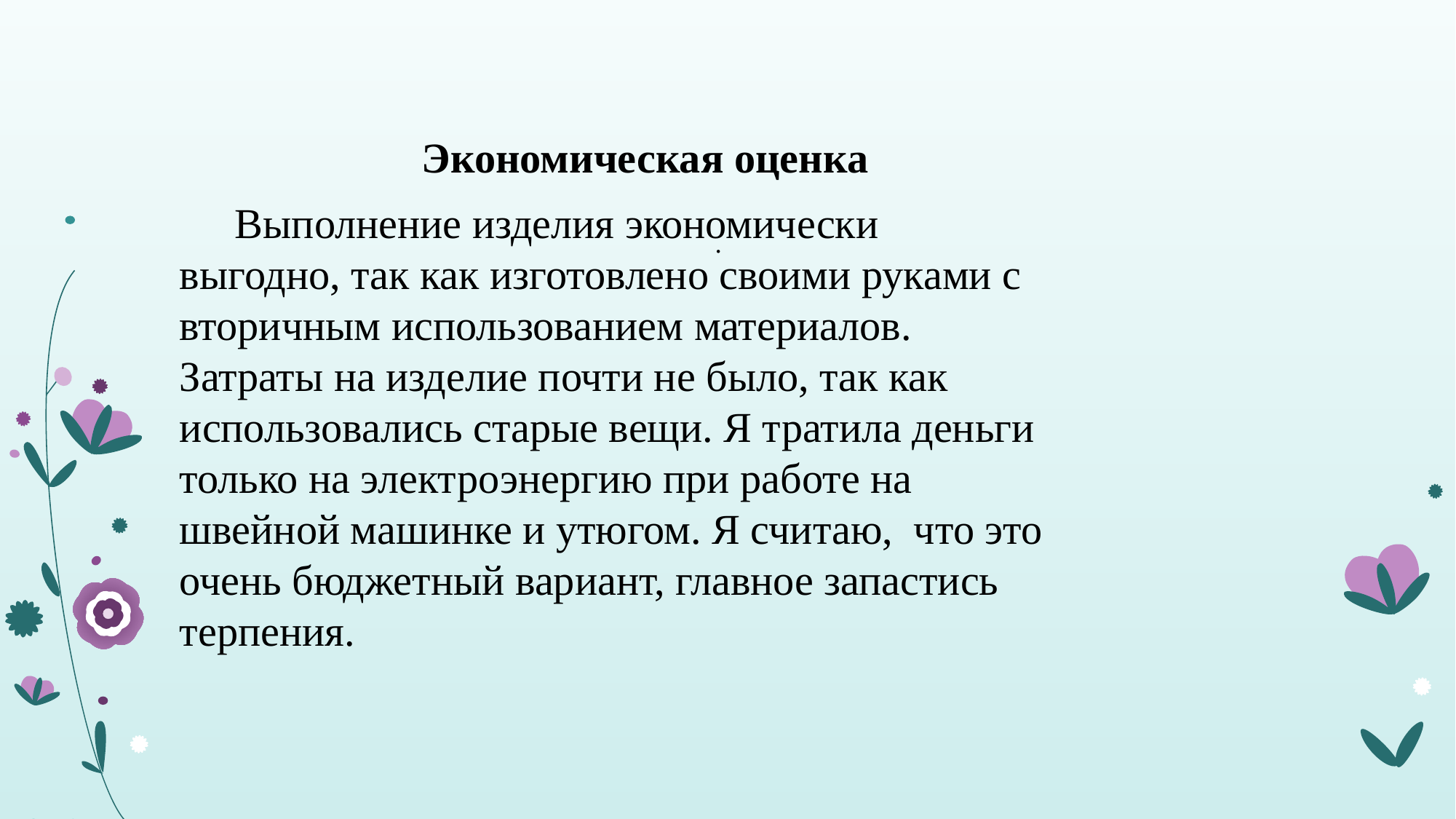

Экономическая оценка
        Выполнение изделия экономически выгодно, так как изготовлено своими руками с вторичным использованием материалов. Затраты на изделие почти не было, так как использовались старые вещи. Я тратила деньги только на электроэнергию при работе на швейной машинке и утюгом. Я считаю,  что это очень бюджетный вариант, главное запастись терпения.

.